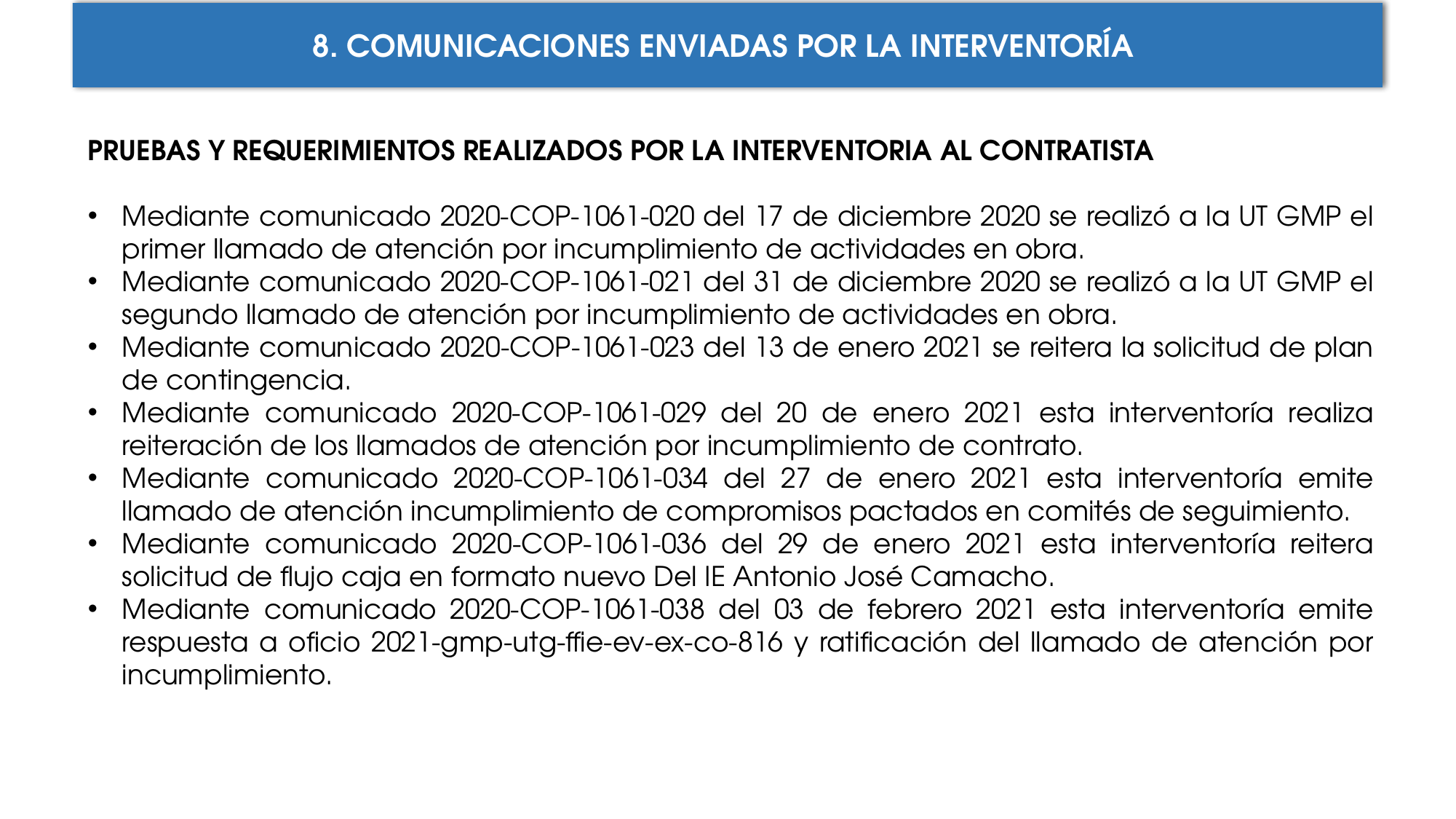

8. COMUNICACIONES ENVIADAS POR LA INTERVENTORÍA
PRUEBAS Y REQUERIMIENTOS REALIZADOS POR LA INTERVENTORIA AL CONTRATISTA

Mediante comunicado 2020-COP-1061-020 del 17 de diciembre 2020 se realizó a la UT GMP el primer llamado de atención por incumplimiento de actividades en obra.
Mediante comunicado 2020-COP-1061-021 del 31 de diciembre 2020 se realizó a la UT GMP el segundo llamado de atención por incumplimiento de actividades en obra.
Mediante comunicado 2020-COP-1061-023 del 13 de enero 2021 se reitera la solicitud de plan de contingencia.
Mediante comunicado 2020-COP-1061-029 del 20 de enero 2021 esta interventoría realiza reiteración de los llamados de atención por incumplimiento de contrato.
Mediante comunicado 2020-COP-1061-034 del 27 de enero 2021 esta interventoría emite llamado de atención incumplimiento de compromisos pactados en comités de seguimiento.
Mediante comunicado 2020-COP-1061-036 del 29 de enero 2021 esta interventoría reitera solicitud de flujo caja en formato nuevo Del IE Antonio José Camacho.
Mediante comunicado 2020-COP-1061-038 del 03 de febrero 2021 esta interventoría emite respuesta a oficio 2021-gmp-utg-ffie-ev-ex-co-816 y ratificación del llamado de atención por incumplimiento.